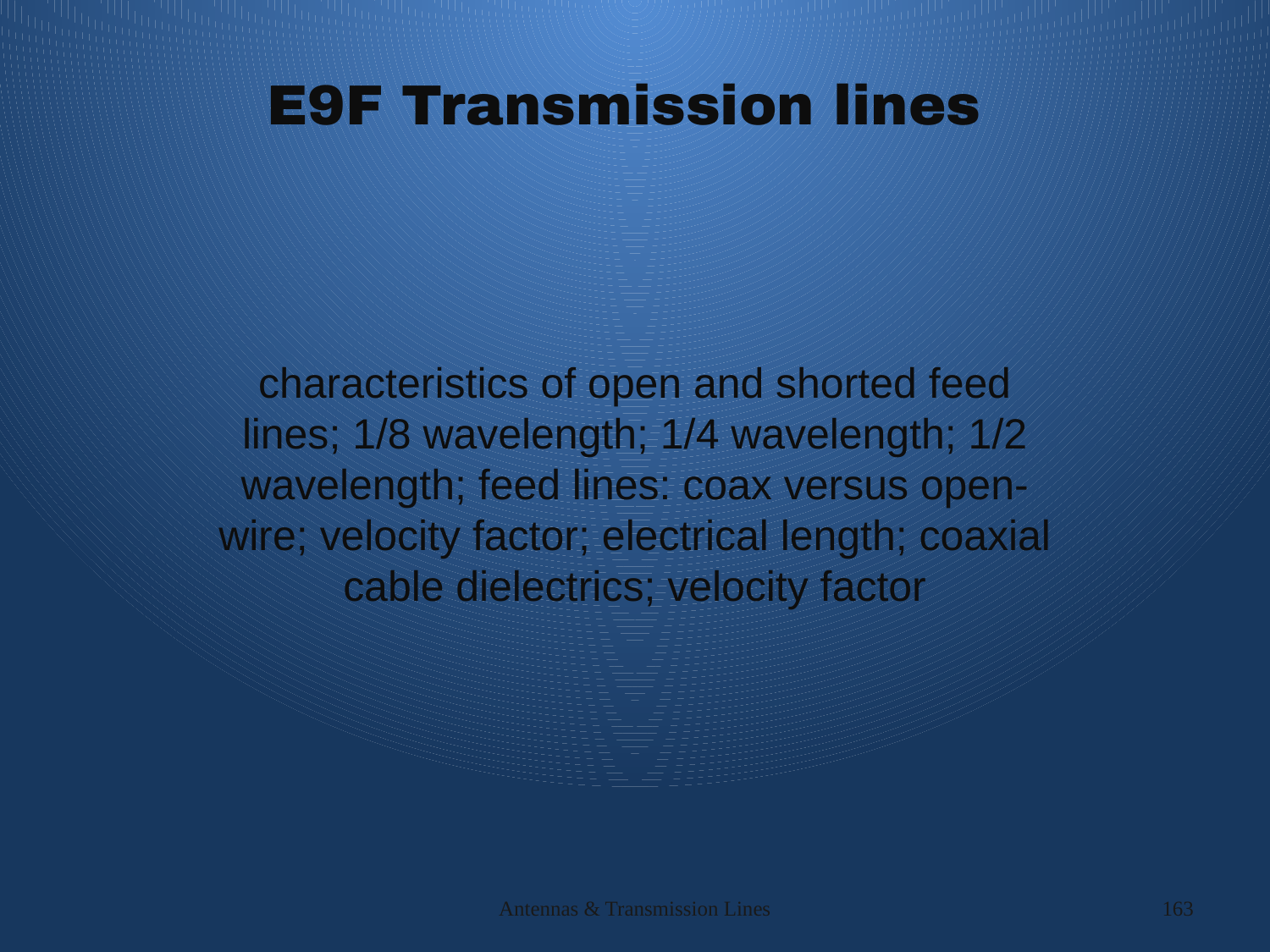

# E9F Transmission lines
characteristics of open and shorted feed lines; 1/8 wavelength; 1/4 wavelength; 1/2 wavelength; feed lines: coax versus open-wire; velocity factor; electrical length; coaxial cable dielectrics; velocity factor
Antennas & Transmission Lines
163